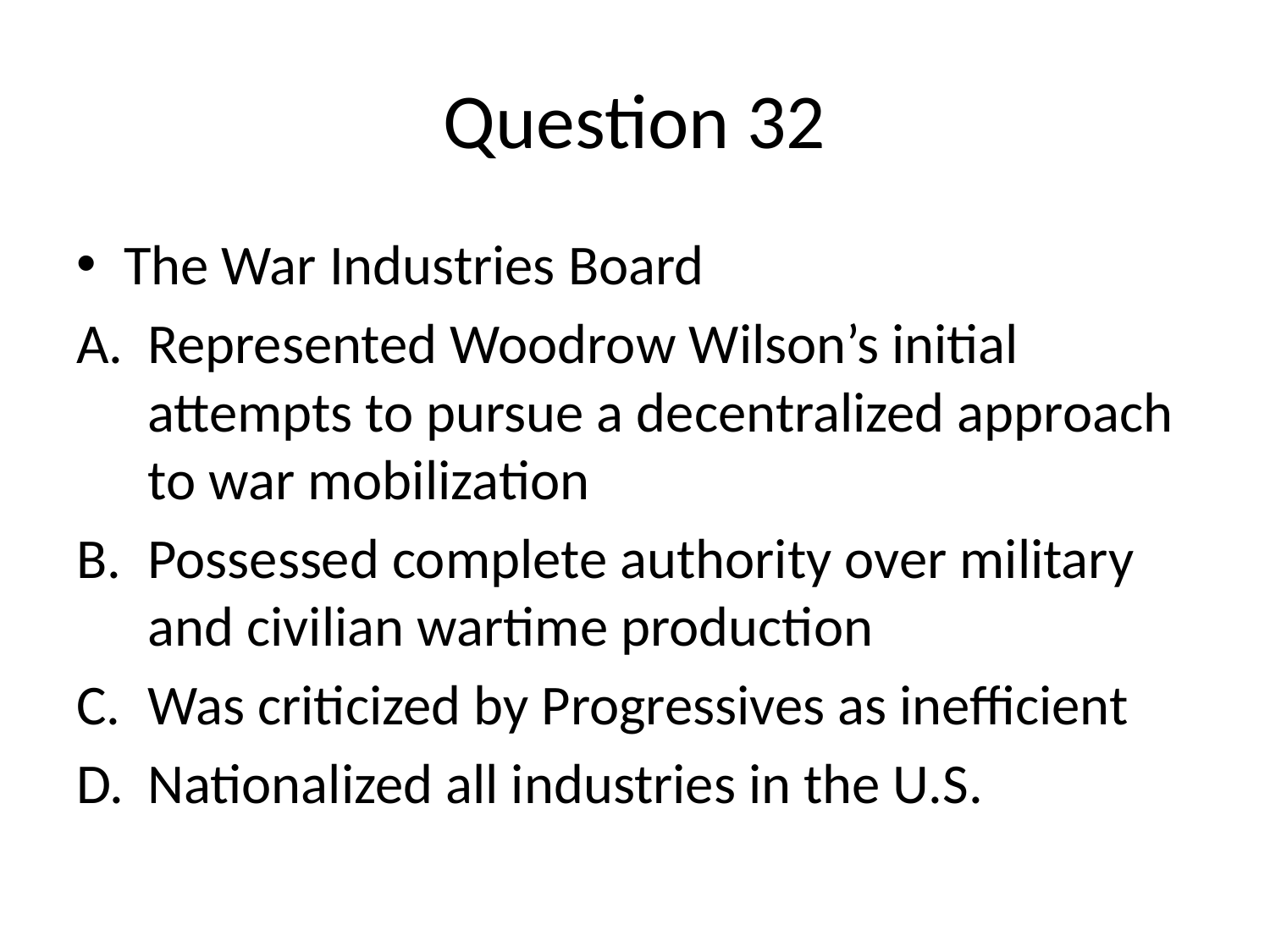

# Question 32
The War Industries Board
Represented Woodrow Wilson’s initial attempts to pursue a decentralized approach to war mobilization
Possessed complete authority over military and civilian wartime production
Was criticized by Progressives as inefficient
Nationalized all industries in the U.S.